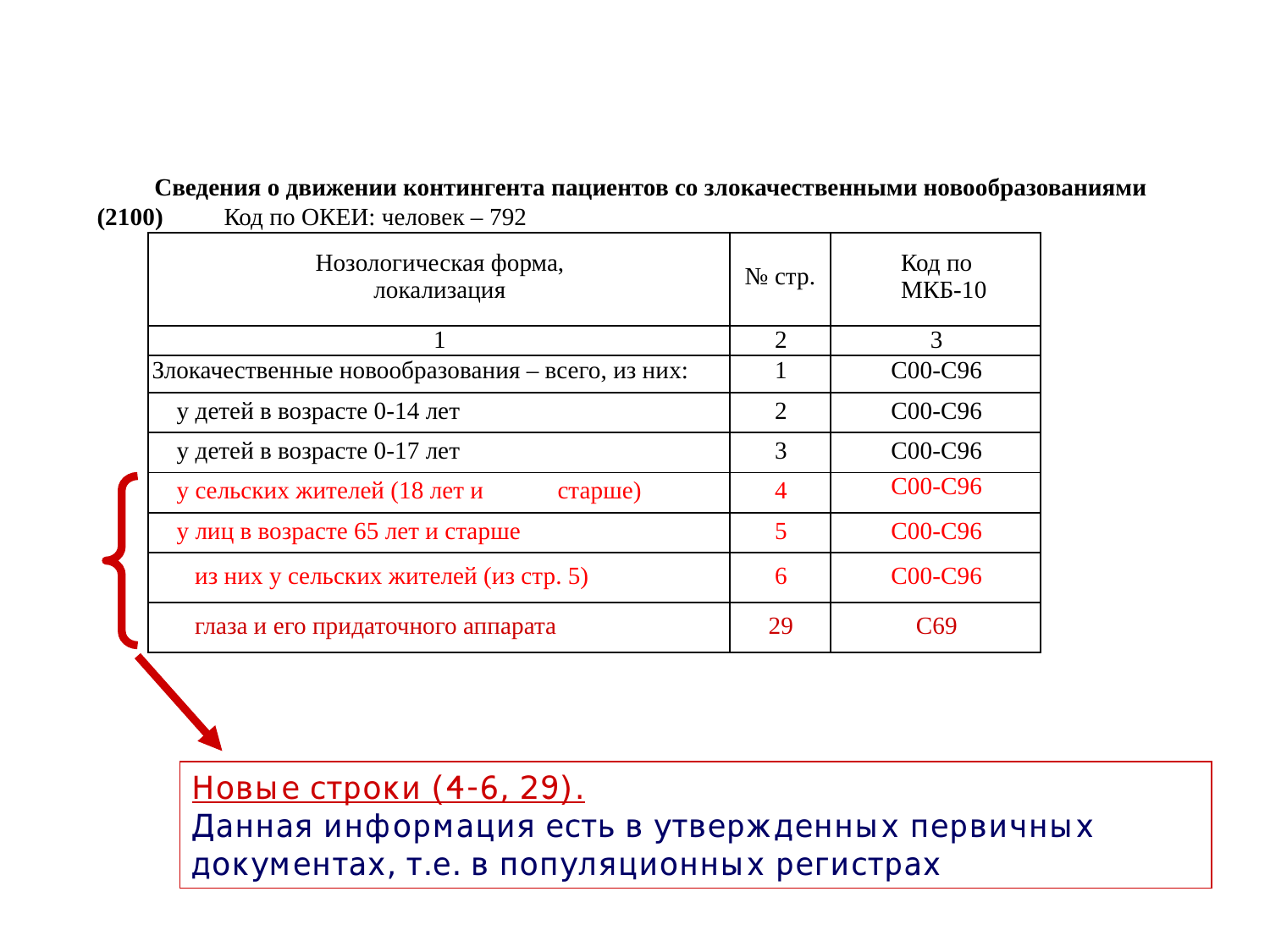

Сведения о движении контингента пациентов со злокачественными новообразованиями  (2100)	Код по ОКЕИ: человек – 792
| Нозологическая форма, локализация | № стр. | Код по МКБ-10 |
| --- | --- | --- |
| 1 | 2 | 3 |
| Злокачественные новообразования – всего, из них: | 1 | С00-С96 |
| у детей в возрасте 0-14 лет | 2 | С00-С96 |
| у детей в возрасте 0-17 лет | 3 | С00-С96 |
| у сельских жителей (18 лет и старше) | 4 | С00-С96 |
| у лиц в возрасте 65 лет и старше | 5 | С00-С96 |
| из них у сельских жителей (из стр. 5) | 6 | С00-С96 |
| глаза и его придаточного аппарата | 29 | С69 |

Новые строки (4-6, 29).
Данная информация есть в утвержденных первичных документах, т.е. в популяционных регистрах